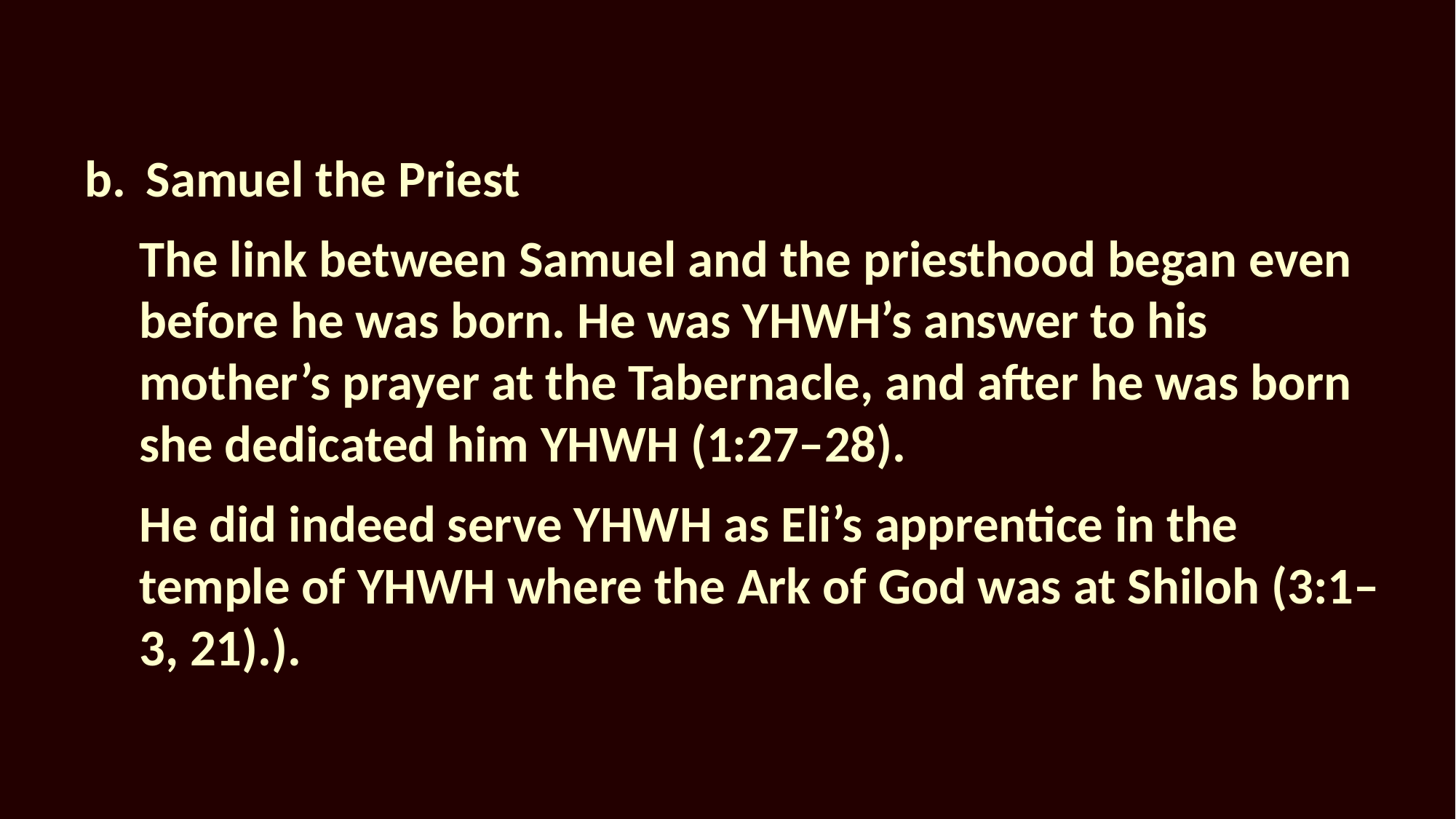

Samuel the Priest
The link between Samuel and the priesthood began even before he was born. He was YHWH’s answer to his mother’s prayer at the Tabernacle, and after he was born she dedicated him YHWH (1:27–28).
He did indeed serve YHWH as Eli’s apprentice in the temple of YHWH where the Ark of God was at Shiloh (3:1–3, 21).).